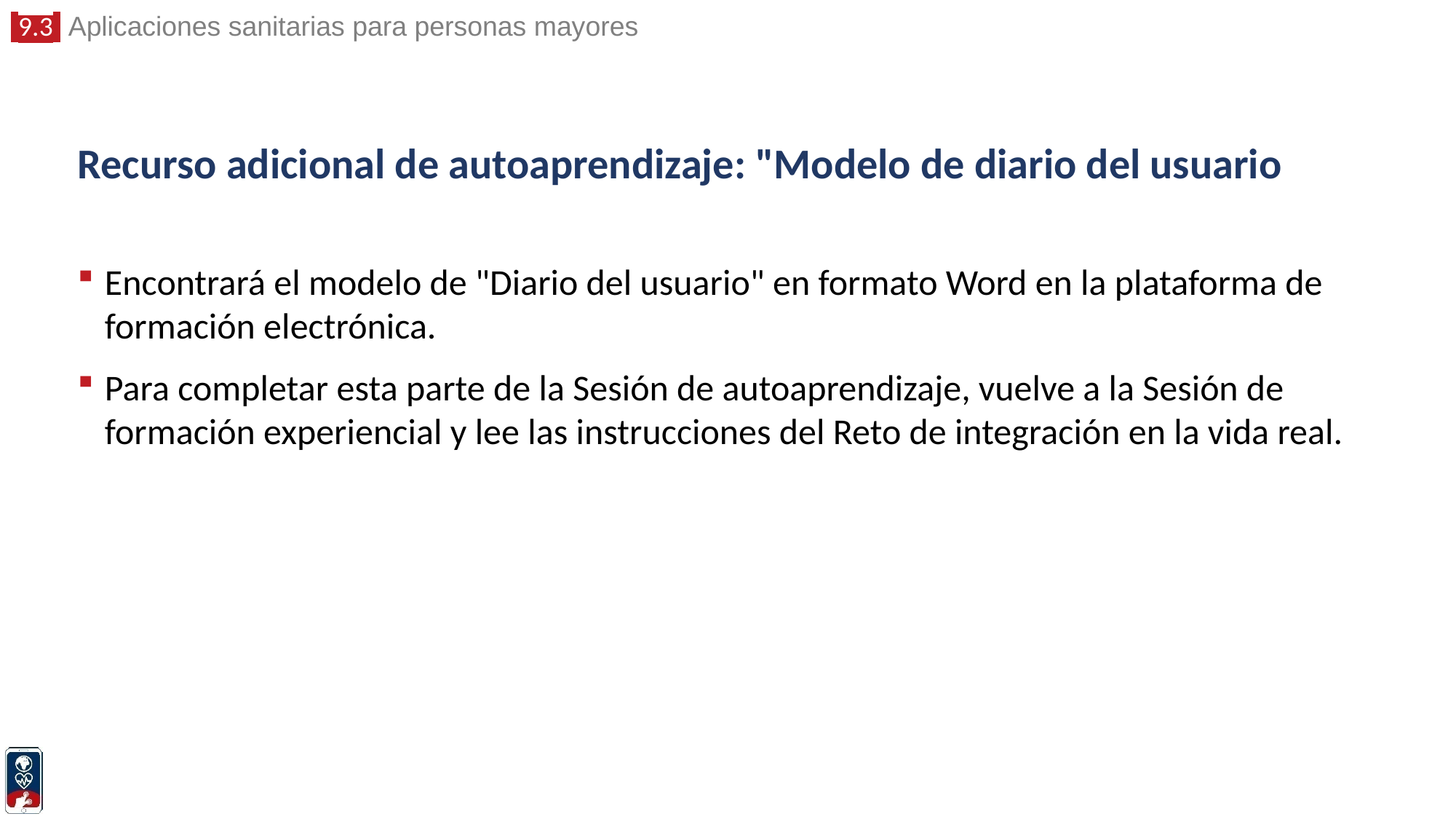

# Recurso adicional de autoaprendizaje: "Modelo de diario del usuario
Encontrará el modelo de "Diario del usuario" en formato Word en la plataforma de formación electrónica.
Para completar esta parte de la Sesión de autoaprendizaje, vuelve a la Sesión de formación experiencial y lee las instrucciones del Reto de integración en la vida real.